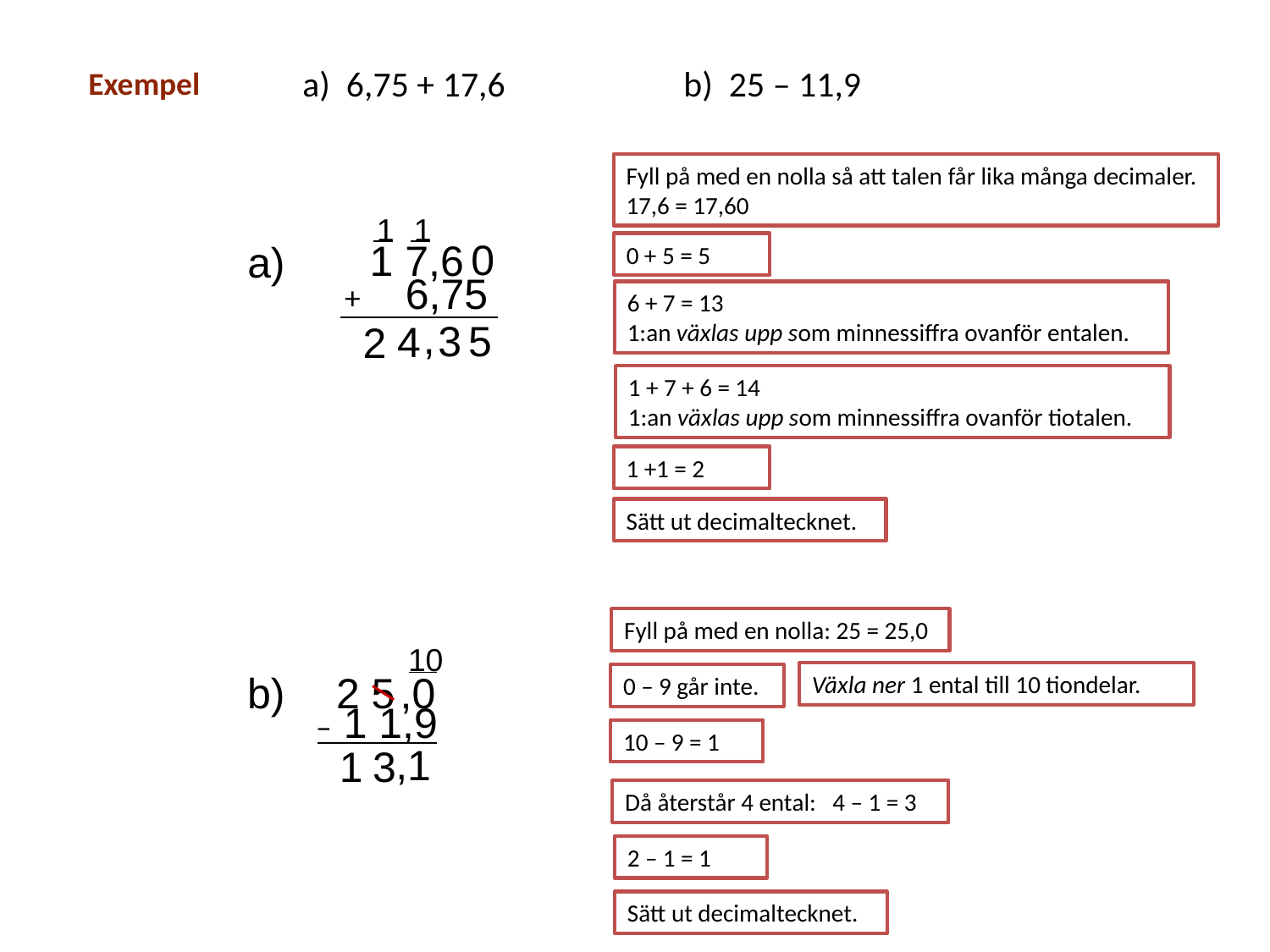

a)  6,75 + 17,6		b)  25 – 11,9
Exempel
Fyll på med en nolla så att talen får lika många decimaler. 17,6 = 17,60
1
4
1
3
0
1 7,6
a)
0 + 5 = 5
    +    6,75
6 + 7 = 13
1:an växlas upp som minnessiffra ovanför entalen.
,
5
2
1 + 7 + 6 = 14
1:an växlas upp som minnessiffra ovanför tiotalen.
1 +1 = 2
Sätt ut decimaltecknet.
Fyll på med en nolla: 25 = 25,0
10
b)
2 5
,0
Växla ner 1 ental till 10 tiondelar.
0 – 9 går inte.
– 1 1,9
10 – 9 = 1
,
1
3
1
Då återstår 4 ental:   4 – 1 = 3
2 – 1 = 1
Sätt ut decimaltecknet.